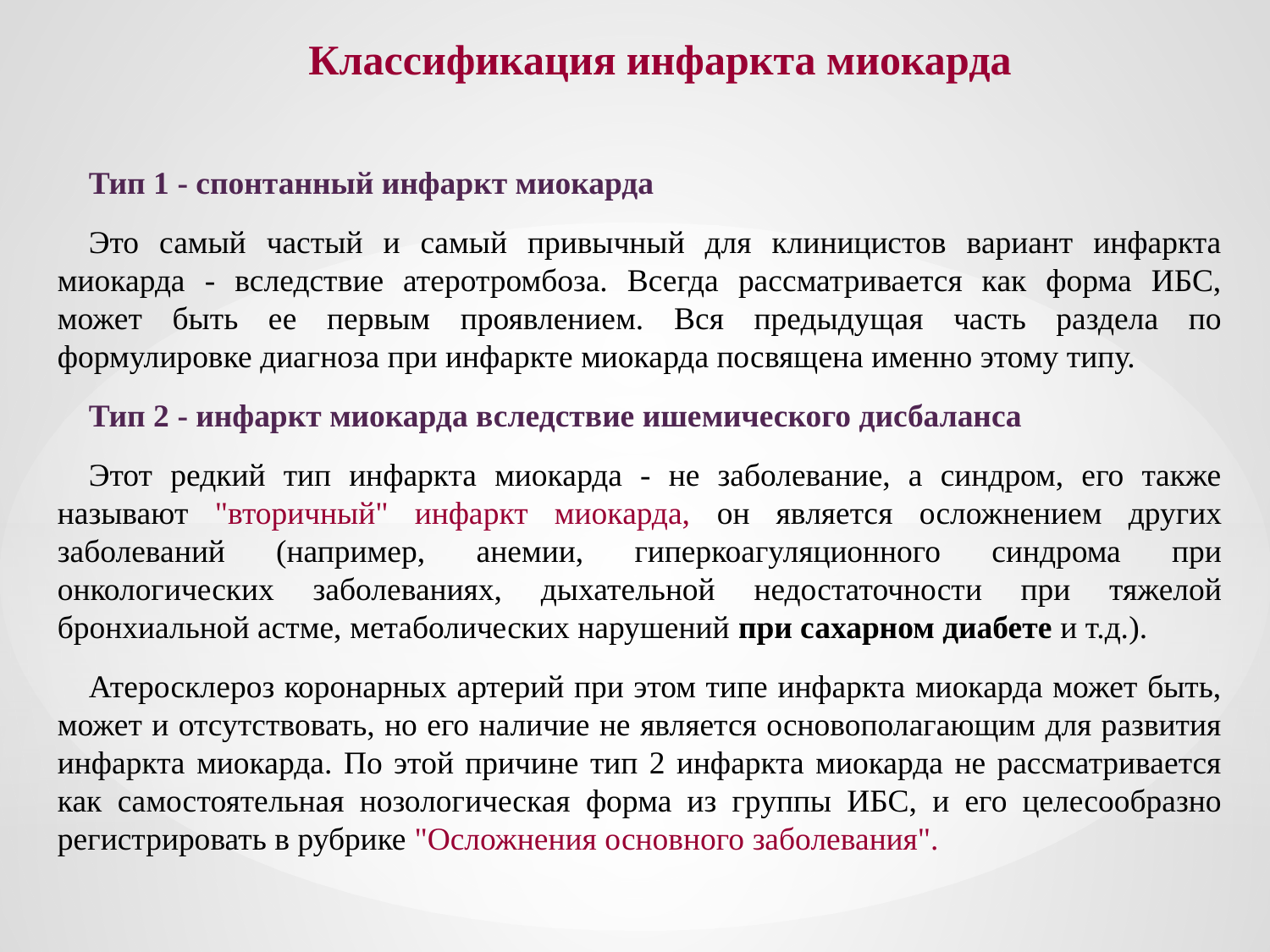

# Классификация инфаркта миокарда
Тип 1 - спонтанный инфаркт миокарда
Это самый частый и самый привычный для клиницистов вариант инфаркта миокарда - вследствие атеротромбоза. Всегда рассматривается как форма ИБС, может быть ее первым проявлением. Вся предыдущая часть раздела по формулировке диагноза при инфаркте миокарда посвящена именно этому типу.
Тип 2 - инфаркт миокарда вследствие ишемического дисбаланса
Этот редкий тип инфаркта миокарда - не заболевание, а синдром, его также называют "вторичный" инфаркт миокарда, он является осложнением других заболеваний (например, анемии, гиперкоагуляционного синдрома при онкологических заболеваниях, дыхательной недостаточности при тяжелой бронхиальной астме, метаболических нарушений при сахарном диабете и т.д.).
Атеросклероз коронарных артерий при этом типе инфаркта миокарда может быть, может и отсутствовать, но его наличие не является основополагающим для развития инфаркта миокарда. По этой причине тип 2 инфаркта миокарда не рассматривается как самостоятельная нозологическая форма из группы ИБС, и его целесообразно регистрировать в рубрике "Осложнения основного заболевания".